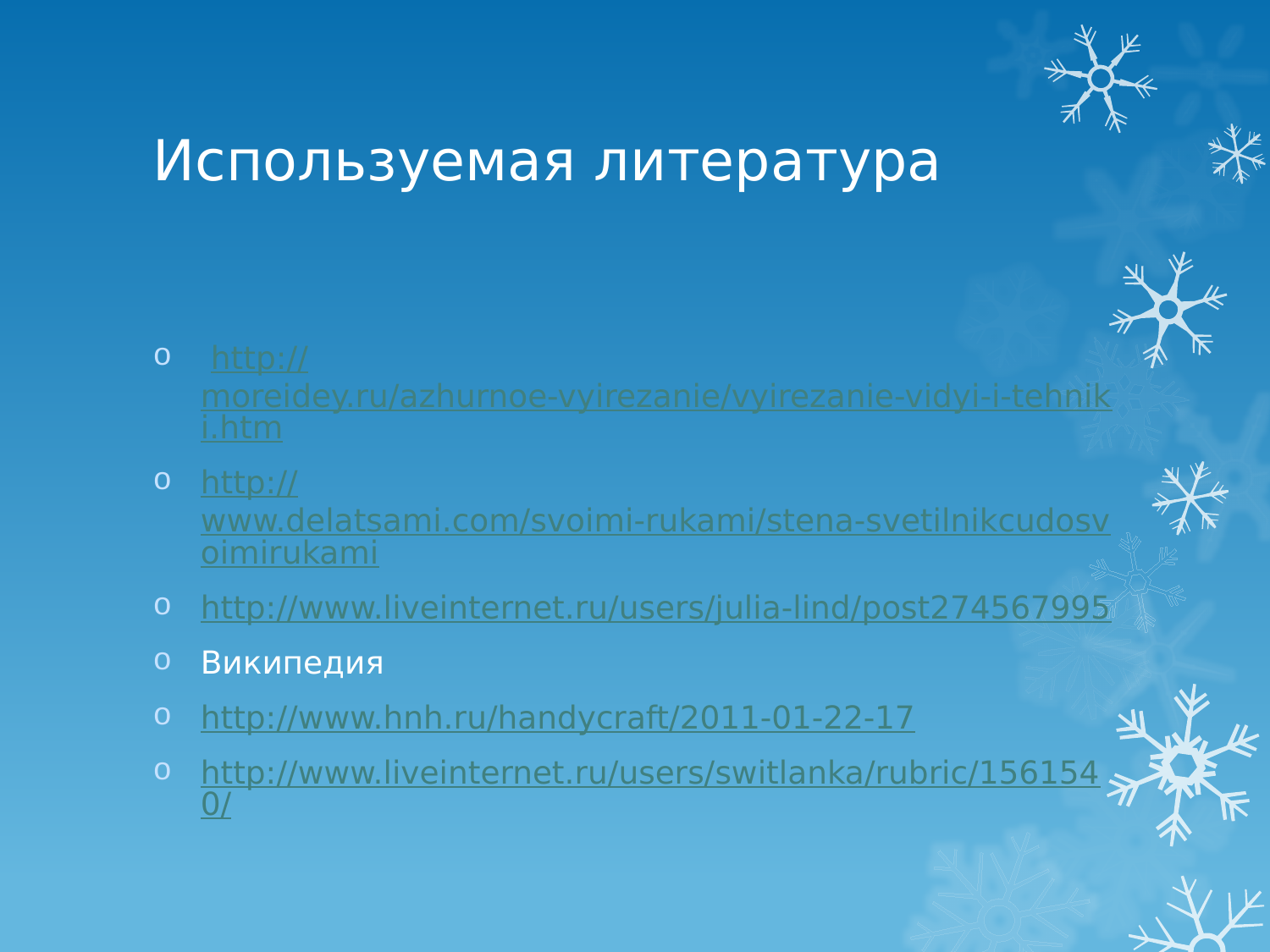

# Используемая литература
 http://moreidey.ru/azhurnoe-vyirezanie/vyirezanie-vidyi-i-tehniki.htm
http://www.delatsami.com/svoimi-rukami/stena-svetilnikcudosvoimirukami
http://www.liveinternet.ru/users/julia-lind/post274567995
Википедия
http://www.hnh.ru/handycraft/2011-01-22-17
http://www.liveinternet.ru/users/switlanka/rubric/1561540/